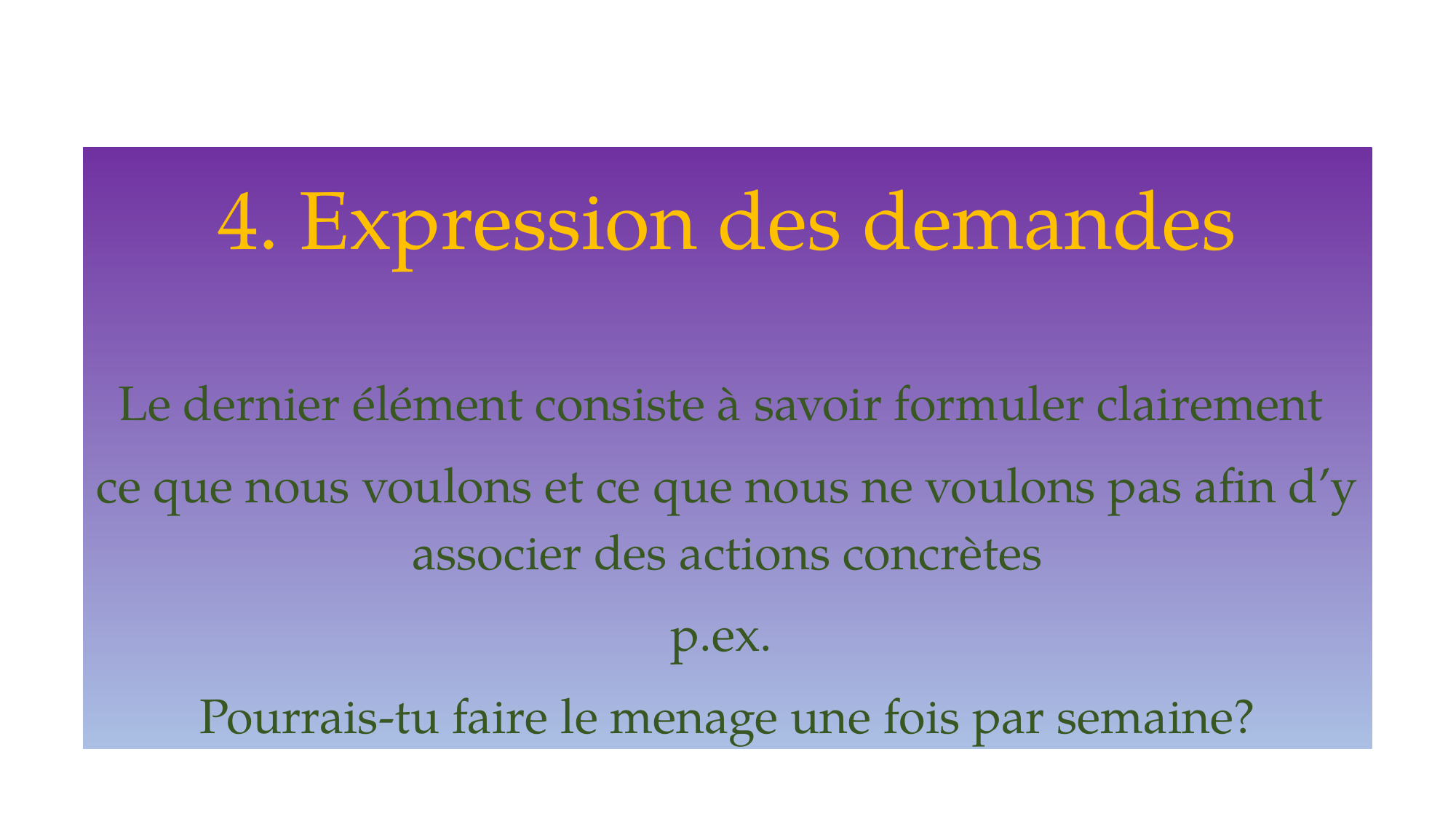

4. Expression des demandes

Le dernier élément consiste à savoir formuler clairement
ce que nous voulons et ce que nous ne voulons pas afin d’y associer des actions concrètes
p.ex.
Pourrais-tu faire le menage une fois par semaine?